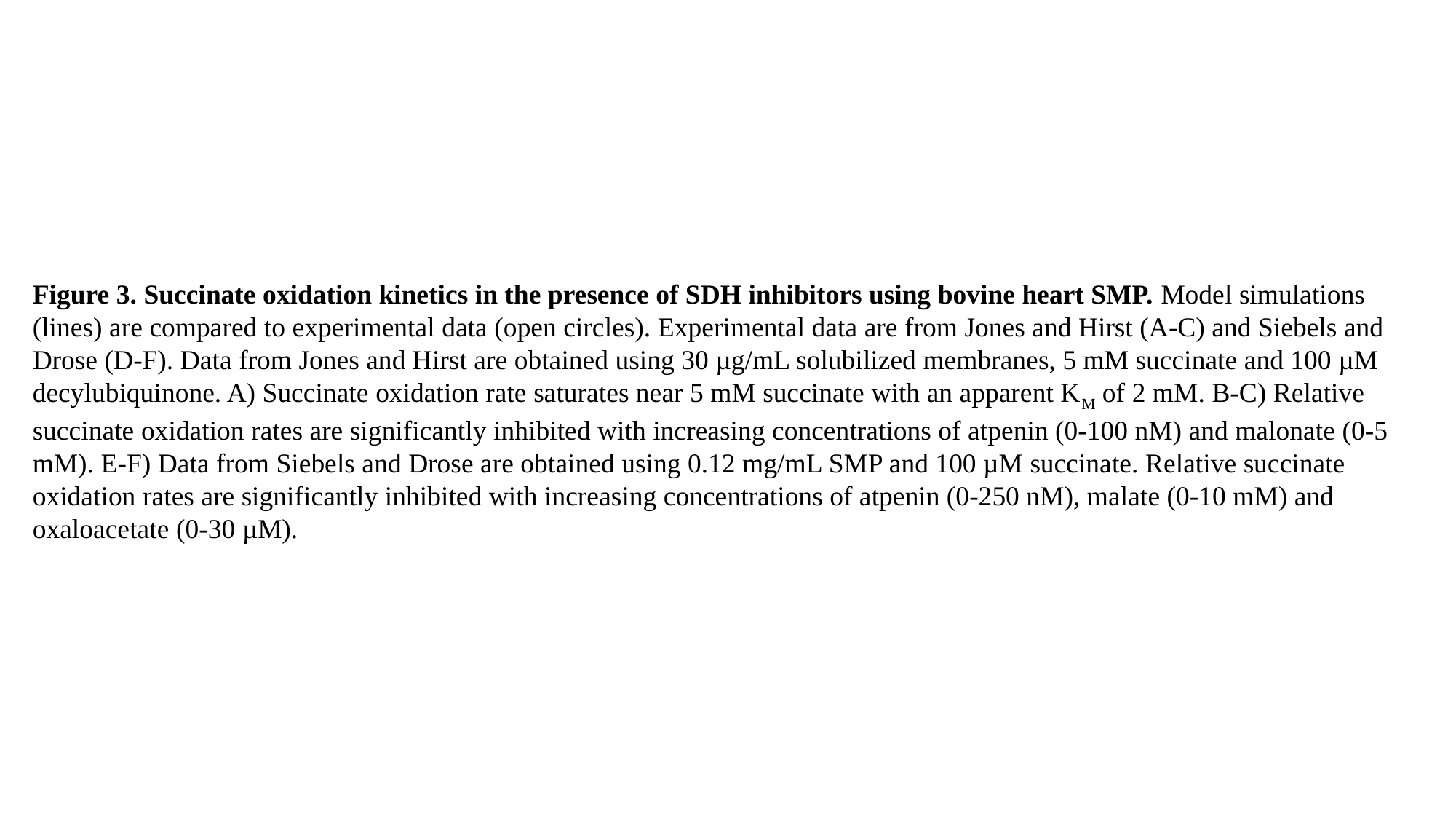

Figure 3. Succinate oxidation kinetics in the presence of SDH inhibitors using bovine heart SMP. Model simulations (lines) are compared to experimental data (open circles). Experimental data are from Jones and Hirst (A-C) and Siebels and Drose (D-F). Data from Jones and Hirst are obtained using 30 µg/mL solubilized membranes, 5 mM succinate and 100 µM decylubiquinone. A) Succinate oxidation rate saturates near 5 mM succinate with an apparent KM of 2 mM. B-C) Relative succinate oxidation rates are significantly inhibited with increasing concentrations of atpenin (0-100 nM) and malonate (0-5 mM). E-F) Data from Siebels and Drose are obtained using 0.12 mg/mL SMP and 100 µM succinate. Relative succinate oxidation rates are significantly inhibited with increasing concentrations of atpenin (0-250 nM), malate (0-10 mM) and oxaloacetate (0-30 µM).